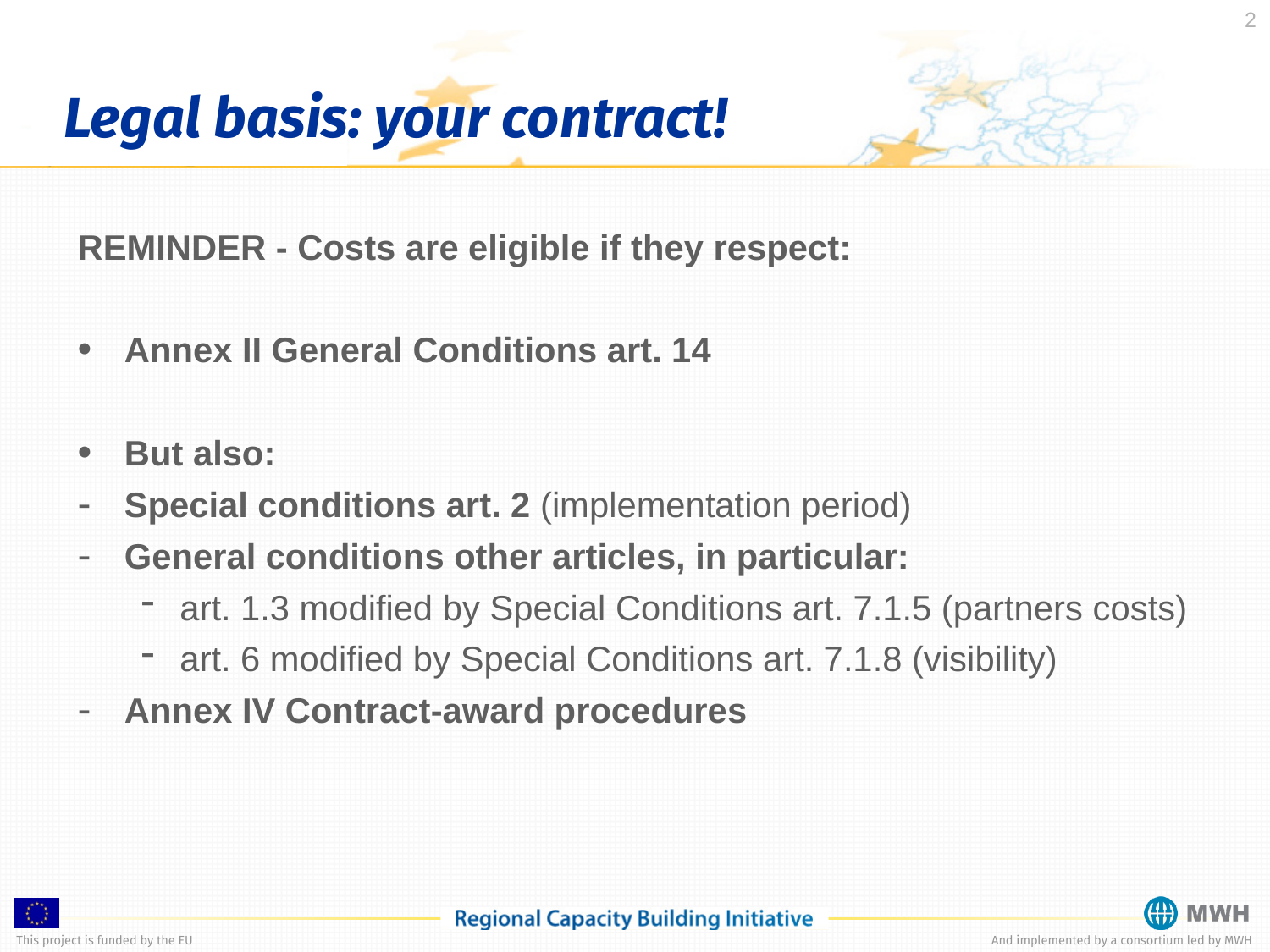

2
Legal basis: your contract!
REMINDER - Costs are eligible if they respect:

Annex II General Conditions art. 14

But also:
Special conditions art. 2 (implementation period)
General conditions other articles, in particular:
art. 1.3 modified by Special Conditions art. 7.1.5 (partners costs)
art. 6 modified by Special Conditions art. 7.1.8 (visibility)
Annex IV Contract-award procedures